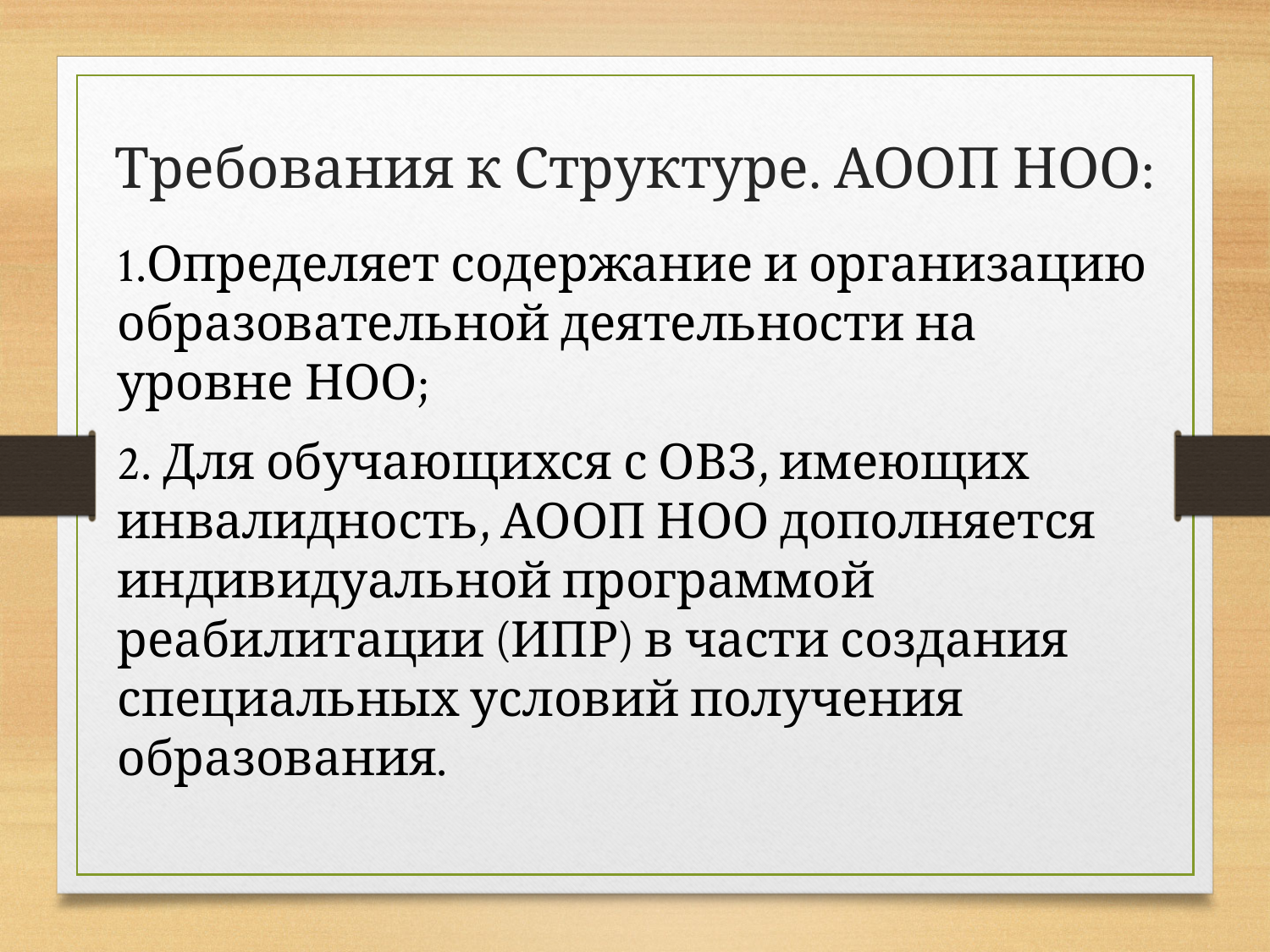

# Требования к Структуре. АООП НОО:
1.Определяет содержание и организацию образовательной деятельности на уровне НОО;
2. Для обучающихся с ОВЗ, имеющих инвалидность, АООП НОО дополняется индивидуальной программой реабилитации (ИПР) в части создания специальных условий получения образования.